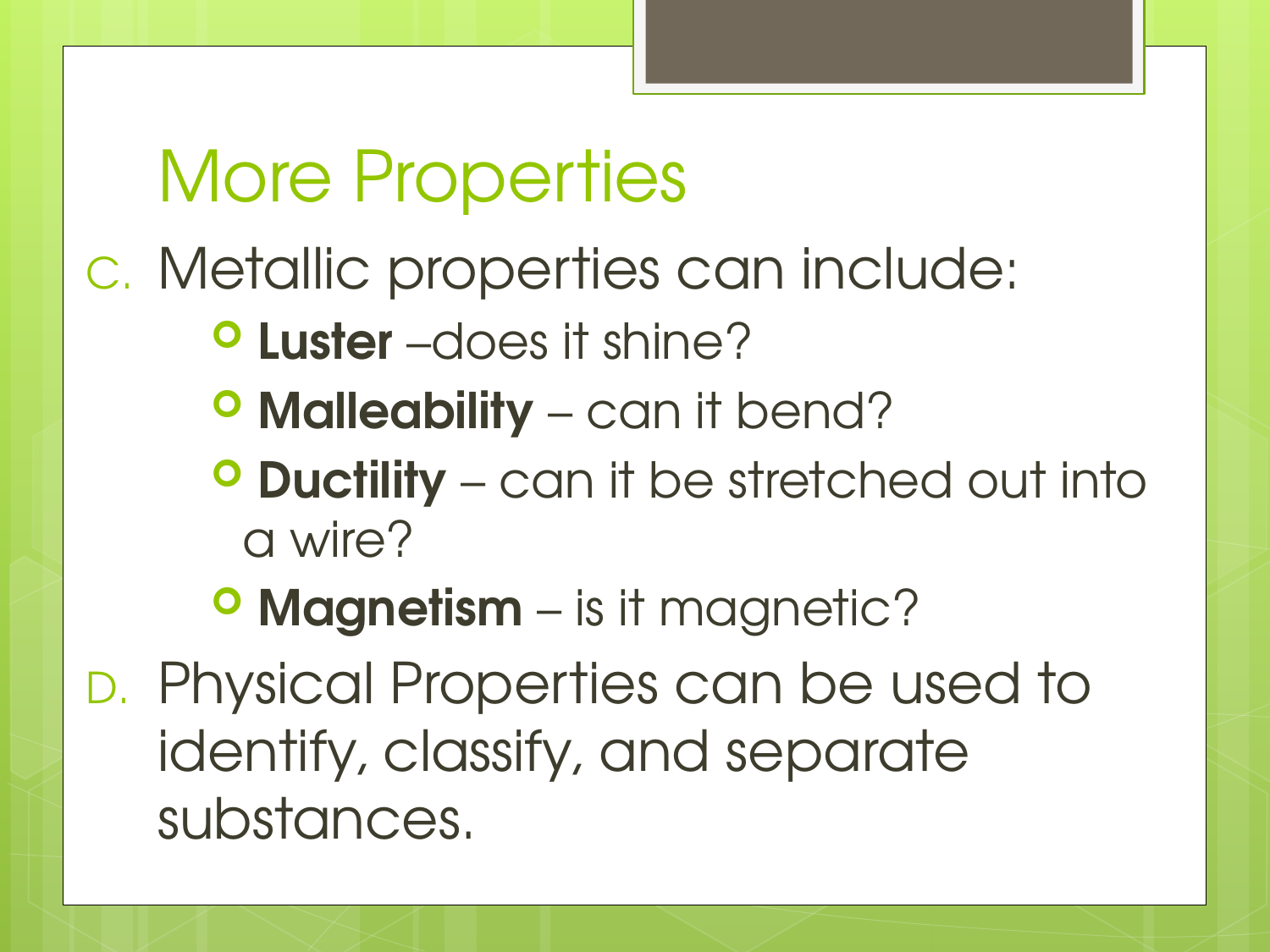

# More Properties
Metallic properties can include:
 Luster –does it shine?
 Malleability – can it bend?
 Ductility – can it be stretched out into a wire?
 Magnetism – is it magnetic?
Physical Properties can be used to identify, classify, and separate substances.